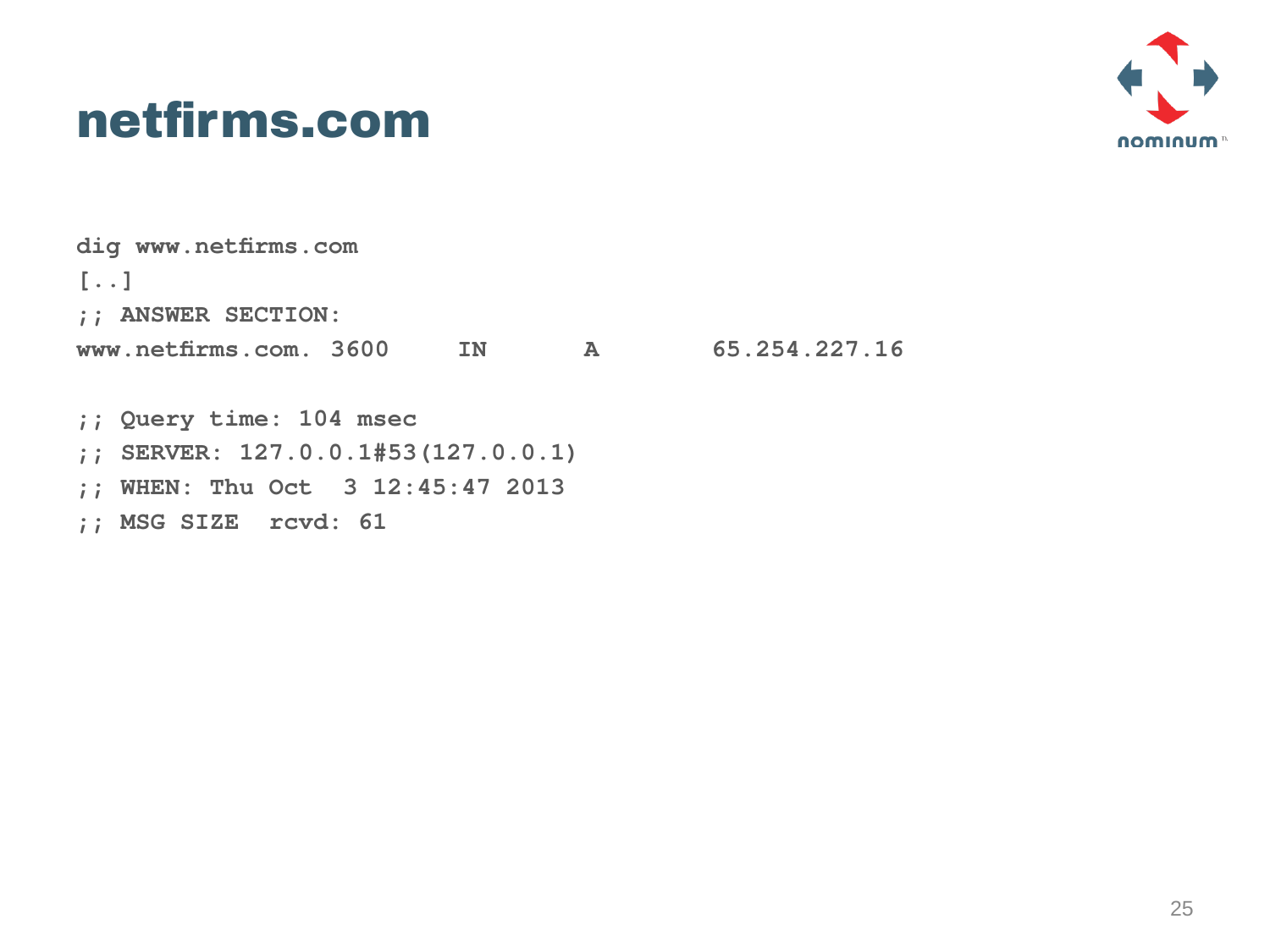

# netfirms.com
dig www.netfirms.com
[..]
;; ANSWER SECTION:
www.netfirms.com.	3600	IN	A	65.254.227.16

;; Query time: 104 msec
;; SERVER: 127.0.0.1#53(127.0.0.1)
;; WHEN: Thu Oct  3 12:45:47 2013
;; MSG SIZE  rcvd: 61
25